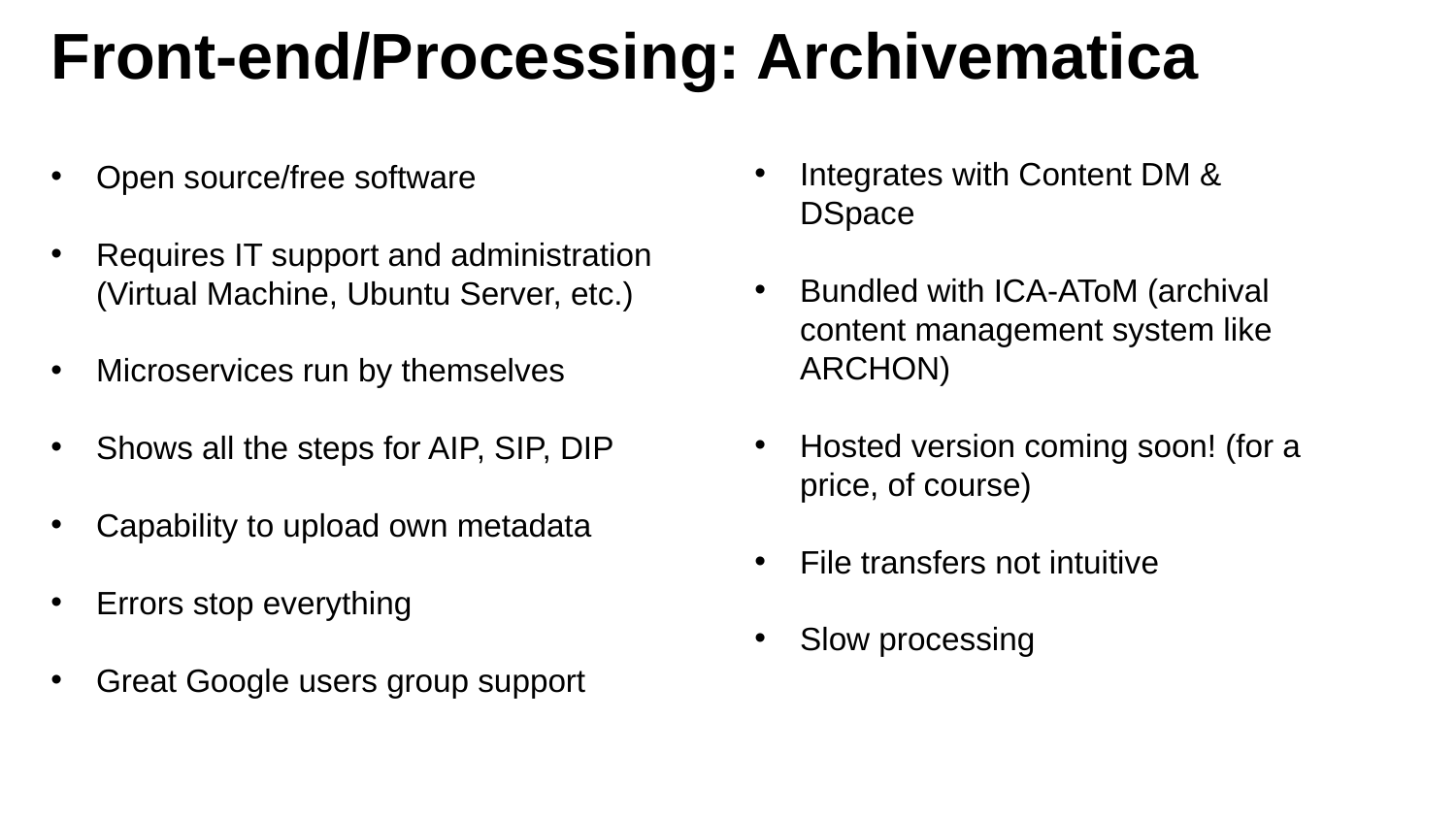

# Front-end/Processing: Archivematica
Integrates with Content DM & DSpace
Bundled with ICA-AToM (archival content management system like ARCHON)
Hosted version coming soon! (for a price, of course)
File transfers not intuitive
Slow processing
Open source/free software
Requires IT support and administration (Virtual Machine, Ubuntu Server, etc.)
Microservices run by themselves
Shows all the steps for AIP, SIP, DIP
Capability to upload own metadata
Errors stop everything
Great Google users group support